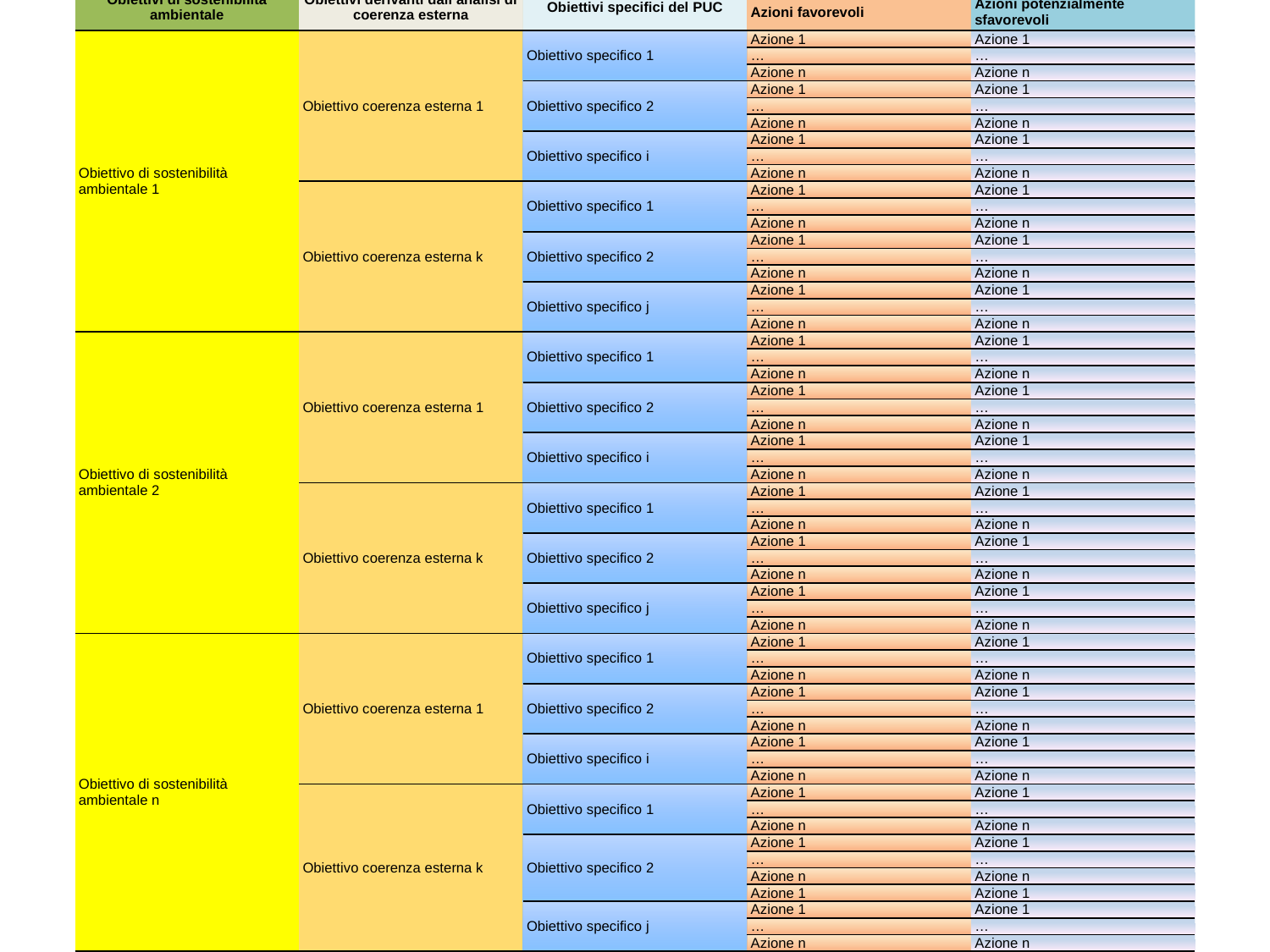

| Obiettivi di sostenibilità ambientale | Obiettivi derivanti dall’analisi di coerenza esterna | Obiettivi specifici del PUC | Azioni del PUC |  |
| --- | --- | --- | --- | --- |
|  |  |  | Azioni favorevoli | Azioni potenzialmente sfavorevoli |
| Obiettivo di sostenibilità ambientale 1 | Obiettivo coerenza esterna 1 | Obiettivo specifico 1 | Azione 1 | Azione 1 |
|  |  |  | … | … |
|  |  |  | Azione n | Azione n |
|  |  | Obiettivo specifico 2 | Azione 1 | Azione 1 |
|  |  |  | … | … |
|  |  |  | Azione n | Azione n |
|  |  | Obiettivo specifico i | Azione 1 | Azione 1 |
|  |  |  | … | … |
|  |  |  | Azione n | Azione n |
|  | Obiettivo coerenza esterna k | Obiettivo specifico 1 | Azione 1 | Azione 1 |
|  |  |  | … | … |
|  |  |  | Azione n | Azione n |
|  |  | Obiettivo specifico 2 | Azione 1 | Azione 1 |
|  |  |  | … | … |
|  |  |  | Azione n | Azione n |
|  |  | Obiettivo specifico j | Azione 1 | Azione 1 |
|  |  |  | … | … |
|  |  |  | Azione n | Azione n |
| Obiettivo di sostenibilità ambientale 2 | Obiettivo coerenza esterna 1 | Obiettivo specifico 1 | Azione 1 | Azione 1 |
|  |  |  | … | … |
|  |  |  | Azione n | Azione n |
|  |  | Obiettivo specifico 2 | Azione 1 | Azione 1 |
|  |  |  | … | … |
|  |  |  | Azione n | Azione n |
|  |  | Obiettivo specifico i | Azione 1 | Azione 1 |
|  |  |  | … | … |
|  |  |  | Azione n | Azione n |
|  | Obiettivo coerenza esterna k | Obiettivo specifico 1 | Azione 1 | Azione 1 |
|  |  |  | … | … |
|  |  |  | Azione n | Azione n |
|  |  | Obiettivo specifico 2 | Azione 1 | Azione 1 |
|  |  |  | … | … |
|  |  |  | Azione n | Azione n |
|  |  | Obiettivo specifico j | Azione 1 | Azione 1 |
|  |  |  | … | … |
|  |  |  | Azione n | Azione n |
| Obiettivo di sostenibilità ambientale n | Obiettivo coerenza esterna 1 | Obiettivo specifico 1 | Azione 1 | Azione 1 |
|  |  |  | … | … |
|  |  |  | Azione n | Azione n |
|  |  | Obiettivo specifico 2 | Azione 1 | Azione 1 |
|  |  |  | … | … |
|  |  |  | Azione n | Azione n |
|  |  | Obiettivo specifico i | Azione 1 | Azione 1 |
|  |  |  | … | … |
|  |  |  | Azione n | Azione n |
|  | Obiettivo coerenza esterna k | Obiettivo specifico 1 | Azione 1 | Azione 1 |
|  |  |  | … | … |
|  |  |  | Azione n | Azione n |
|  |  | Obiettivo specifico 2 | Azione 1 | Azione 1 |
|  |  |  | … | … |
|  |  |  | Azione n | Azione n |
|  |  |  | Azione 1 | Azione 1 |
|  |  | Obiettivo specifico j | Azione 1 | Azione 1 |
|  |  |  | … | … |
|  |  |  | Azione n | Azione n |